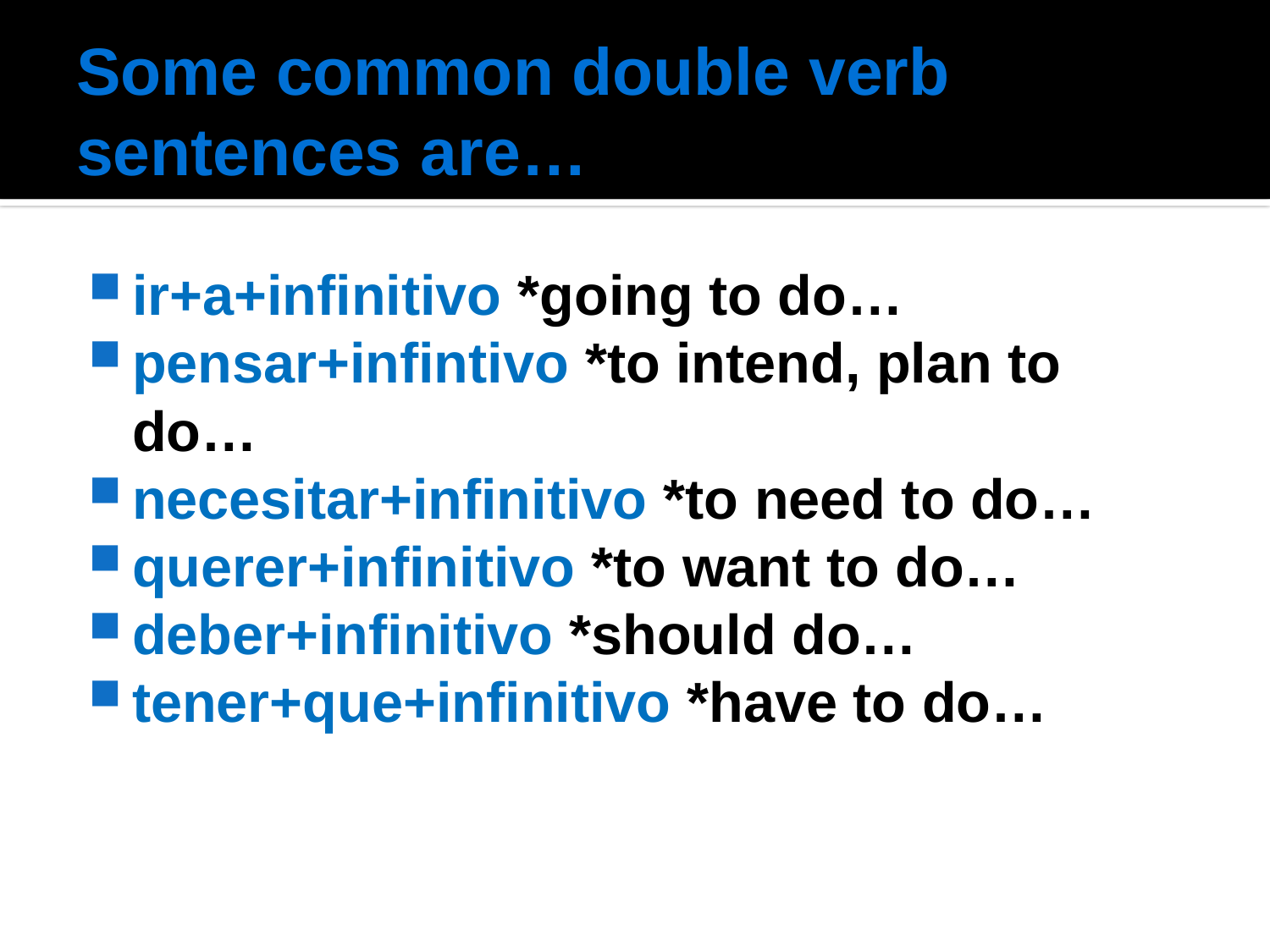

# Some common double verb sentences are…
ir+a+infinitivo *going to do…
pensar+infintivo *to intend, plan to do…
necesitar+infinitivo *to need to do…
querer+infinitivo *to want to do…
deber+infinitivo *should do…
tener+que+infinitivo *have to do…